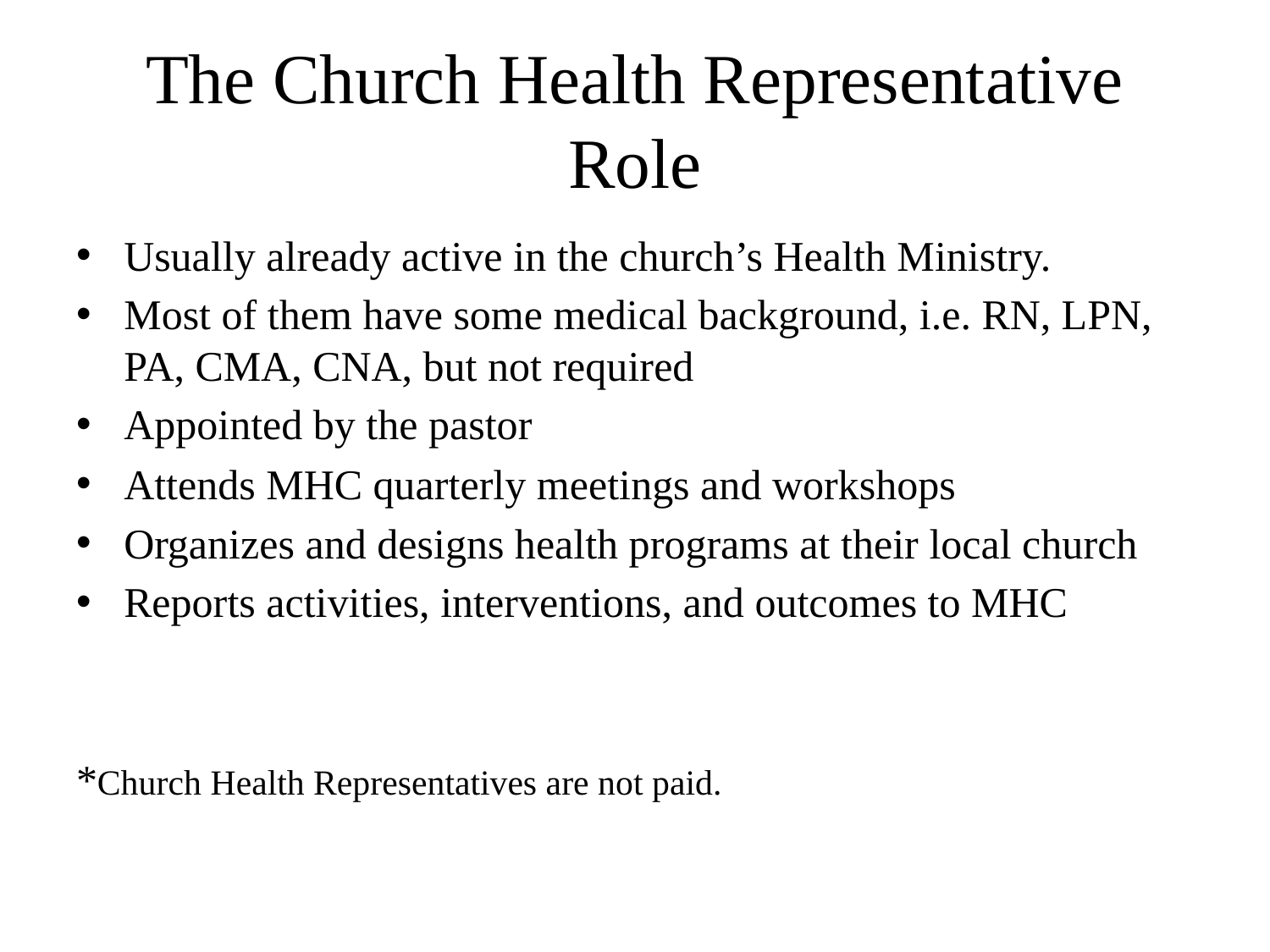

# The Church Health Representative Role
Usually already active in the church’s Health Ministry.
Most of them have some medical background, i.e. RN, LPN, PA, CMA, CNA, but not required
Appointed by the pastor
Attends MHC quarterly meetings and workshops
Organizes and designs health programs at their local church
Reports activities, interventions, and outcomes to MHC

*Church Health Representatives are not paid.